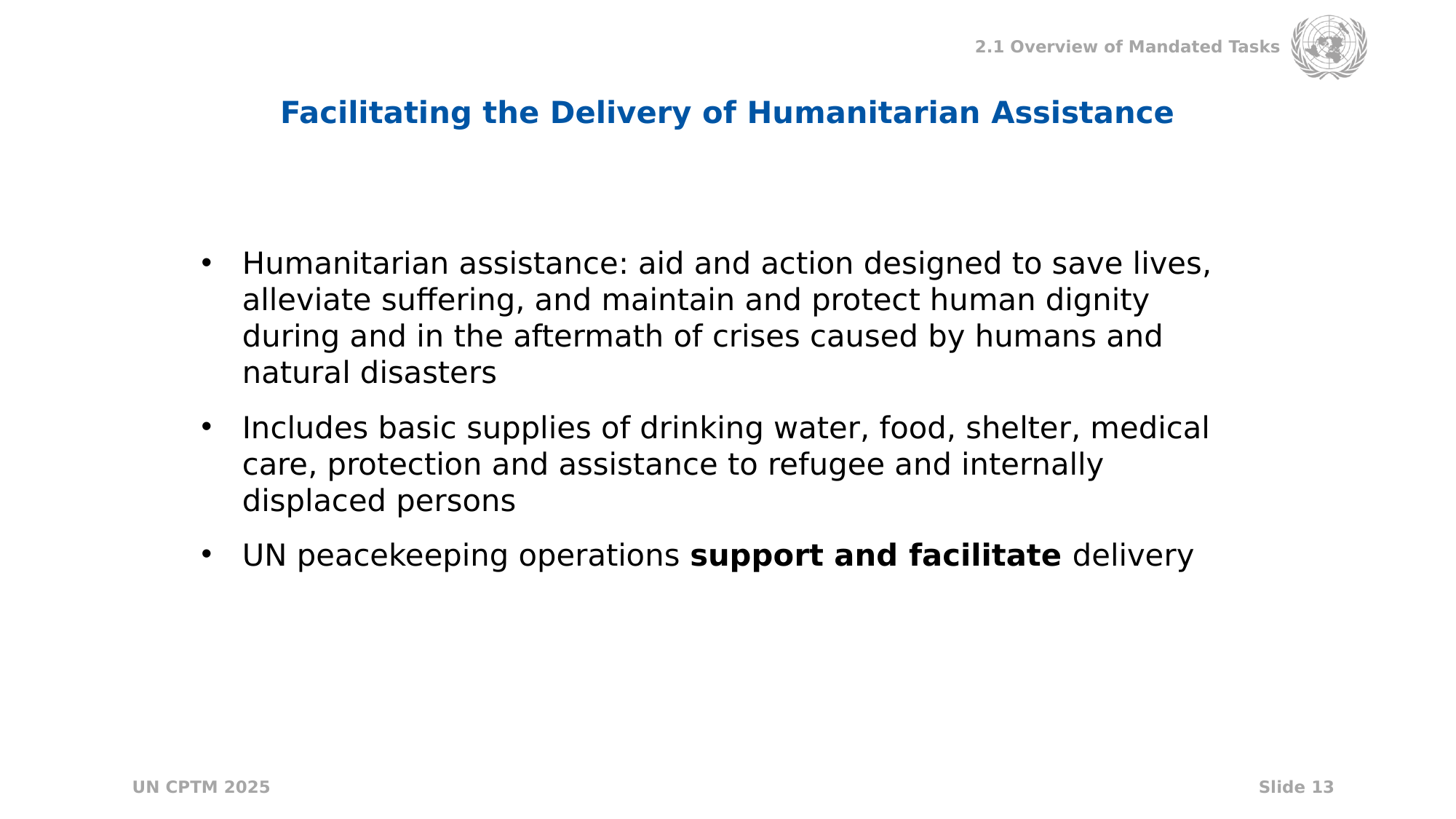

Facilitating the Delivery of Humanitarian Assistance
Humanitarian assistance: aid and action designed to save lives, alleviate suffering, and maintain and protect human dignity during and in the aftermath of crises caused by humans and natural disasters
Includes basic supplies of drinking water, food, shelter, medical care, protection and assistance to refugee and internally displaced persons
UN peacekeeping operations support and facilitate delivery